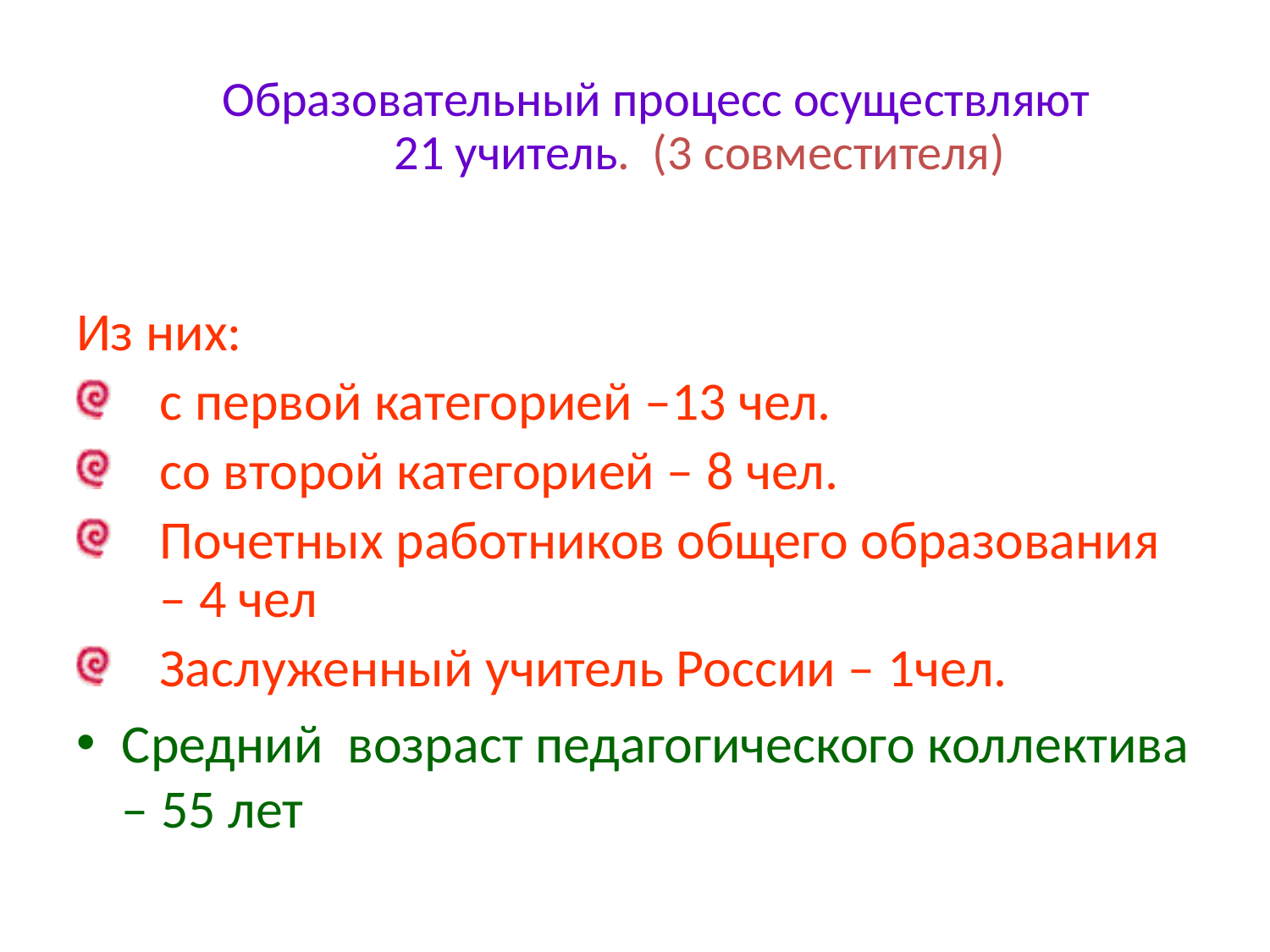

# Образовательный процесс осуществляют 21 учитель.  (3 совместителя)

Из них:
с первой категорией –13 чел.
со второй категорией – 8 чел.
Почетных работников общего образования – 4 чел
Заслуженный учитель России – 1чел.
Средний  возраст педагогического коллектива – 55 лет